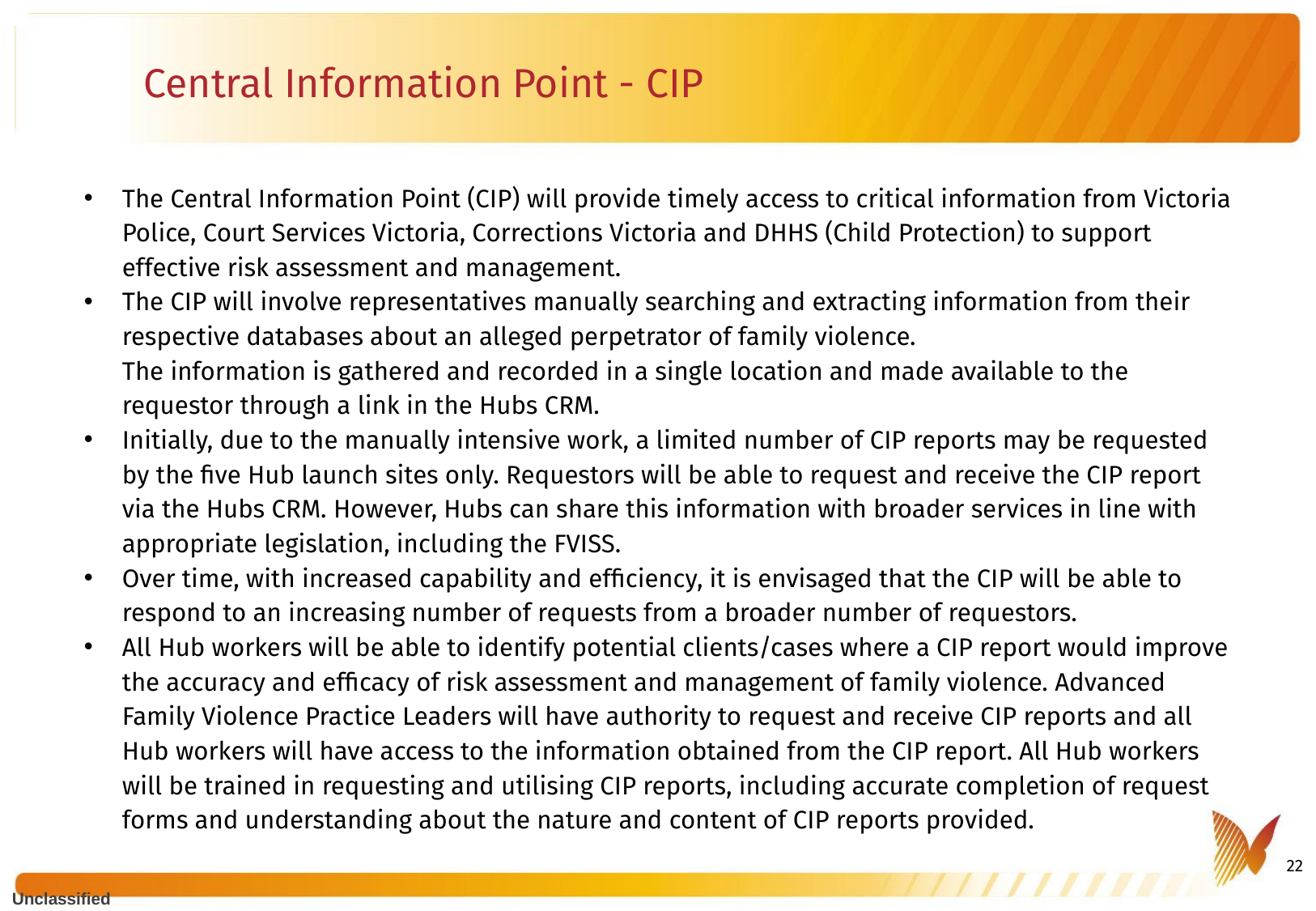

# Central Information Point - CIP
The Central Information Point (CIP) will provide timely access to critical information from Victoria Police, Court Services Victoria, Corrections Victoria and DHHS (Child Protection) to support effective risk assessment and management.
The CIP will involve representatives manually searching and extracting information from their respective databases about an alleged perpetrator of family violence.
The information is gathered and recorded in a single location and made available to the requestor through a link in the Hubs CRM.
Initially, due to the manually intensive work, a limited number of CIP reports may be requested by the five Hub launch sites only. Requestors will be able to request and receive the CIP report via the Hubs CRM. However, Hubs can share this information with broader services in line with appropriate legislation, including the FVISS.
Over time, with increased capability and efficiency, it is envisaged that the CIP will be able to respond to an increasing number of requests from a broader number of requestors.
All Hub workers will be able to identify potential clients/cases where a CIP report would improve the accuracy and efficacy of risk assessment and management of family violence. Advanced Family Violence Practice Leaders will have authority to request and receive CIP reports and all Hub workers will have access to the information obtained from the CIP report. All Hub workers will be trained in requesting and utilising CIP reports, including accurate completion of request forms and understanding about the nature and content of CIP reports provided.

22